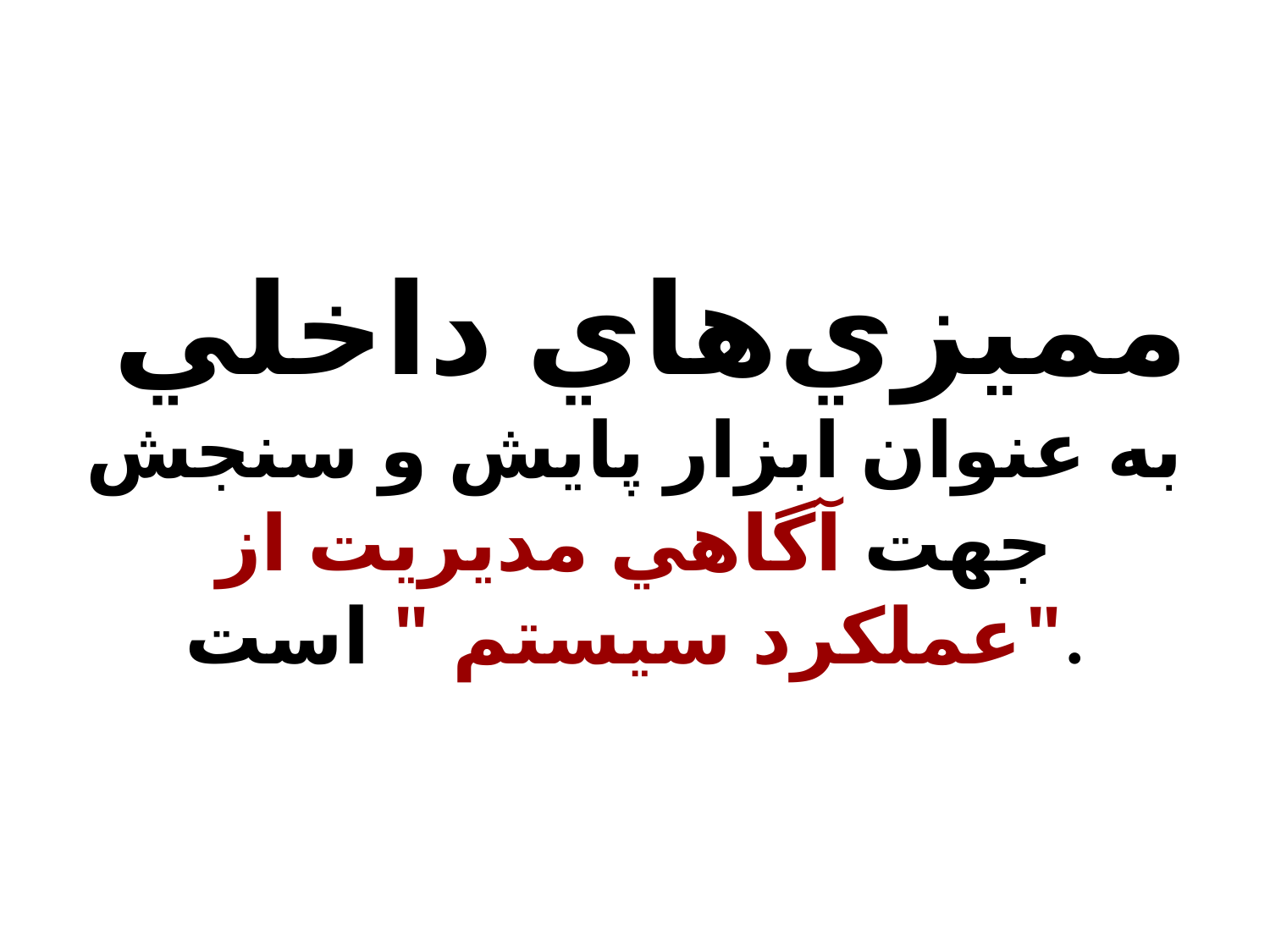

# مميزي‌هاي داخلي به عنوان ابزار پايش و سنجش جهت آگاهي مديريت از "عملكرد سيستم " است.